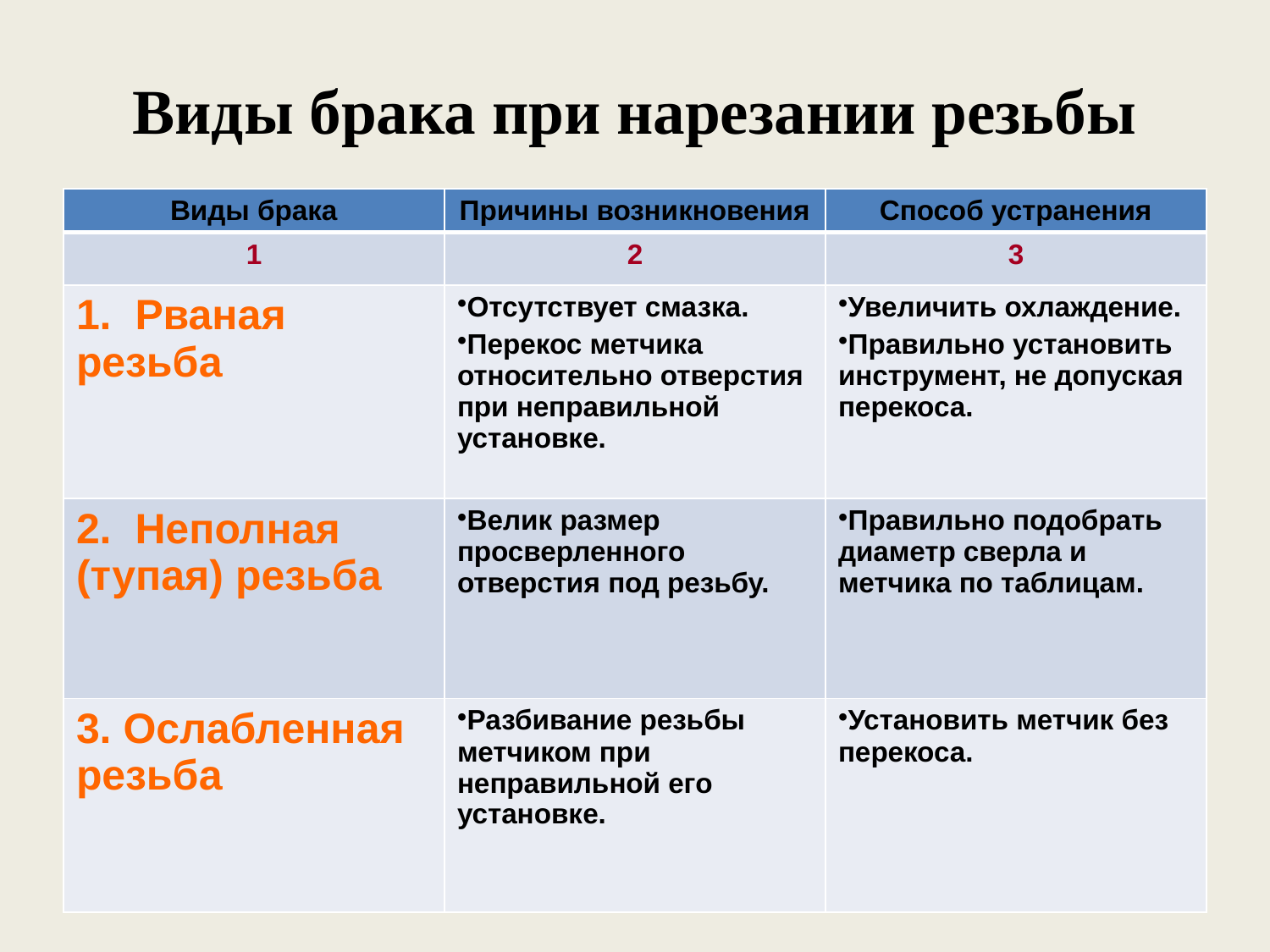

# Виды брака при нарезании резьбы
| Виды брака | Причины возникновения | Способ устранения |
| --- | --- | --- |
| 1 | 2 | 3 |
| 1. Рваная резьба | Отсутствует смазка. Перекос метчика относительно отверстия при неправильной установке. | Увеличить охлаждение. Правильно установить инструмент, не допуская перекоса. |
| 2. Неполная (тупая) резьба | Велик размер просверленного отверстия под резьбу. | Правильно подобрать диаметр сверла и метчика по таблицам. |
| 3. Ослабленная резьба | Разбивание резьбы метчиком при неправильной его установке. | Установить метчик без перекоса. |